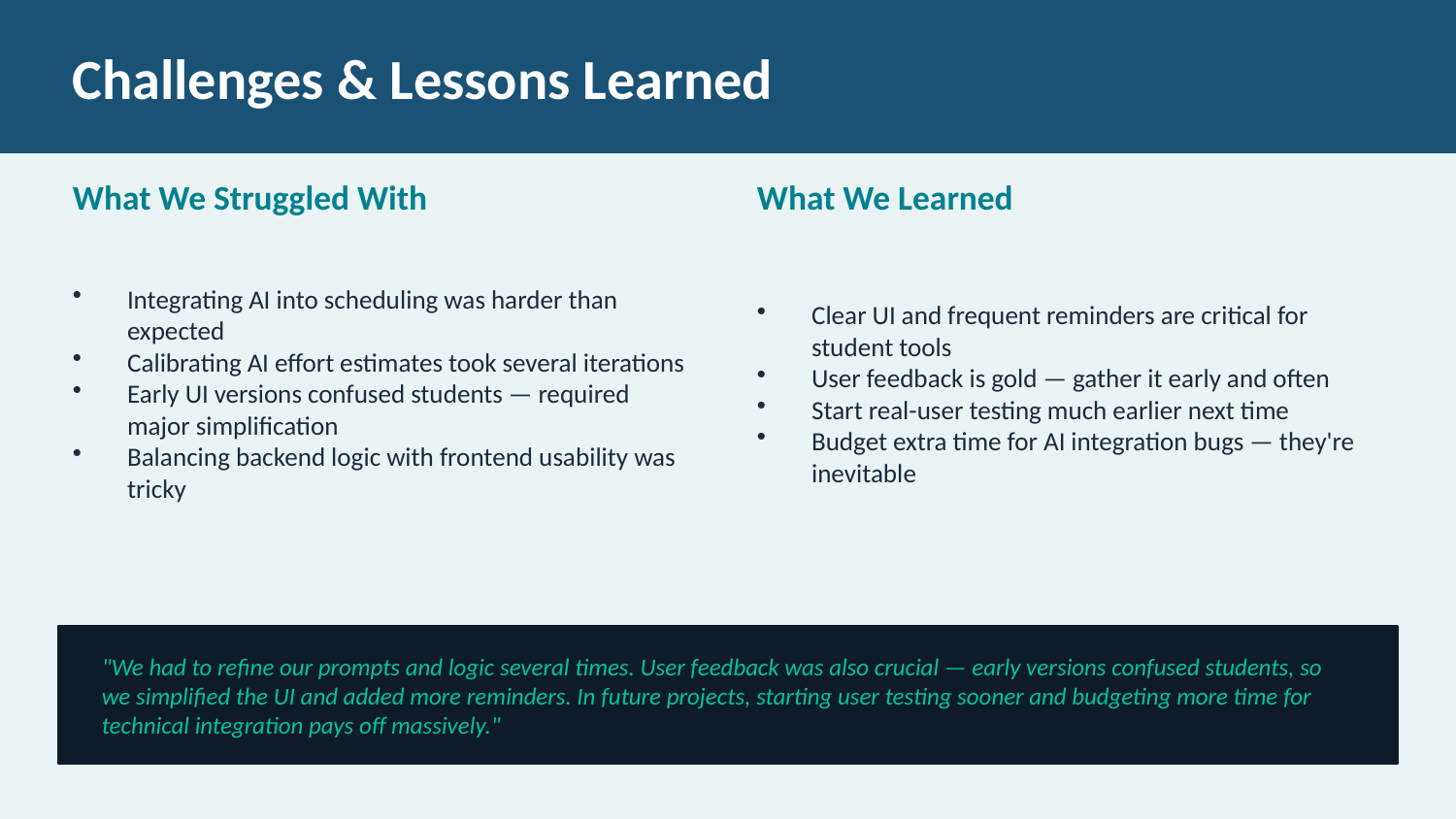

Challenges & Lessons Learned
What We Struggled With
What We Learned
Integrating AI into scheduling was harder than expected
Calibrating AI effort estimates took several iterations
Early UI versions confused students — required major simplification
Balancing backend logic with frontend usability was tricky
Clear UI and frequent reminders are critical for student tools
User feedback is gold — gather it early and often
Start real-user testing much earlier next time
Budget extra time for AI integration bugs — they're inevitable

"We had to refine our prompts and logic several times. User feedback was also crucial — early versions confused students, so we simplified the UI and added more reminders. In future projects, starting user testing sooner and budgeting more time for technical integration pays off massively."